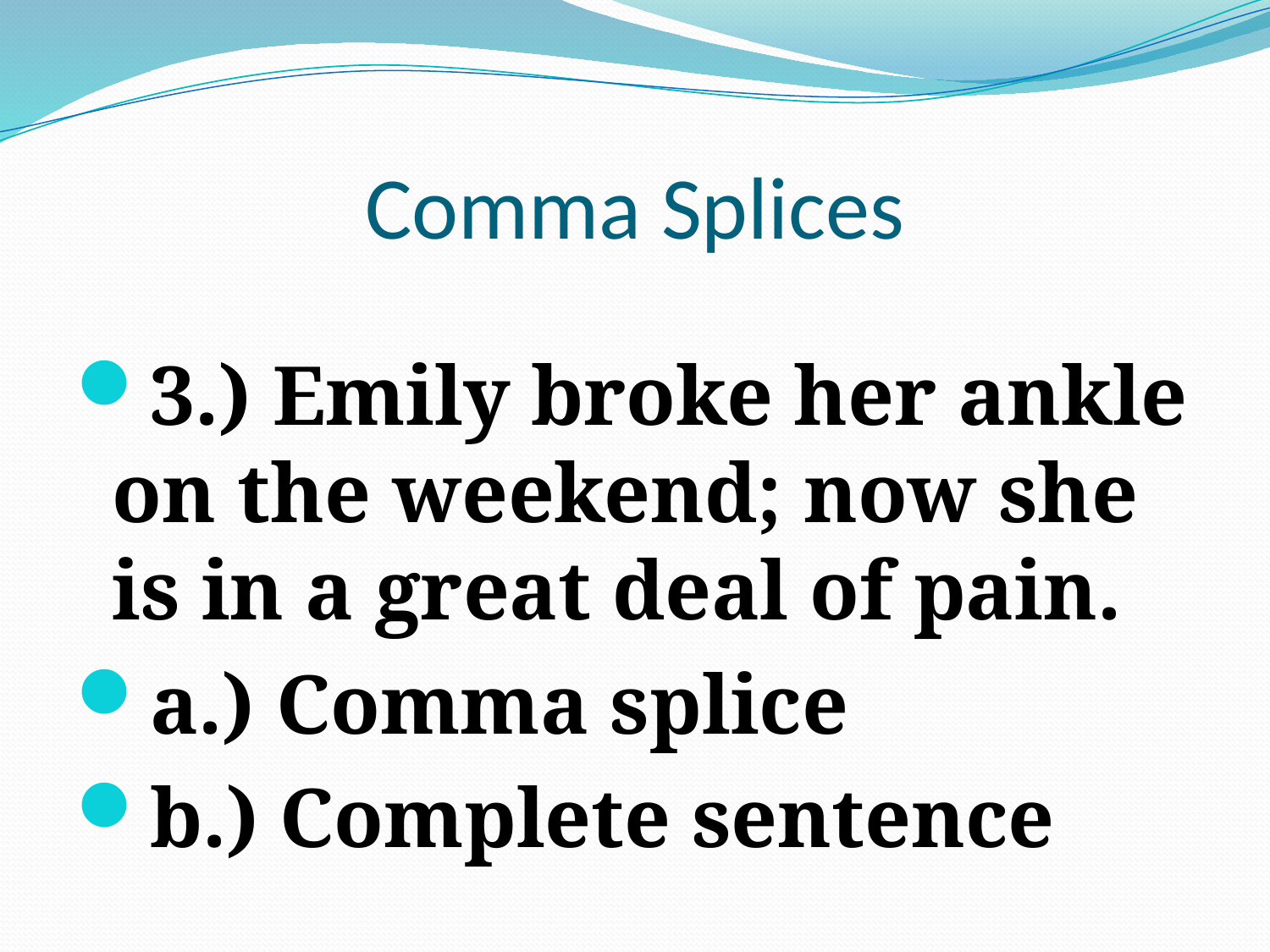

# Comma Splices

3.) Emily broke her ankle on the weekend; now she is in a great deal of pain.
a.) Comma splice
b.) Complete sentence